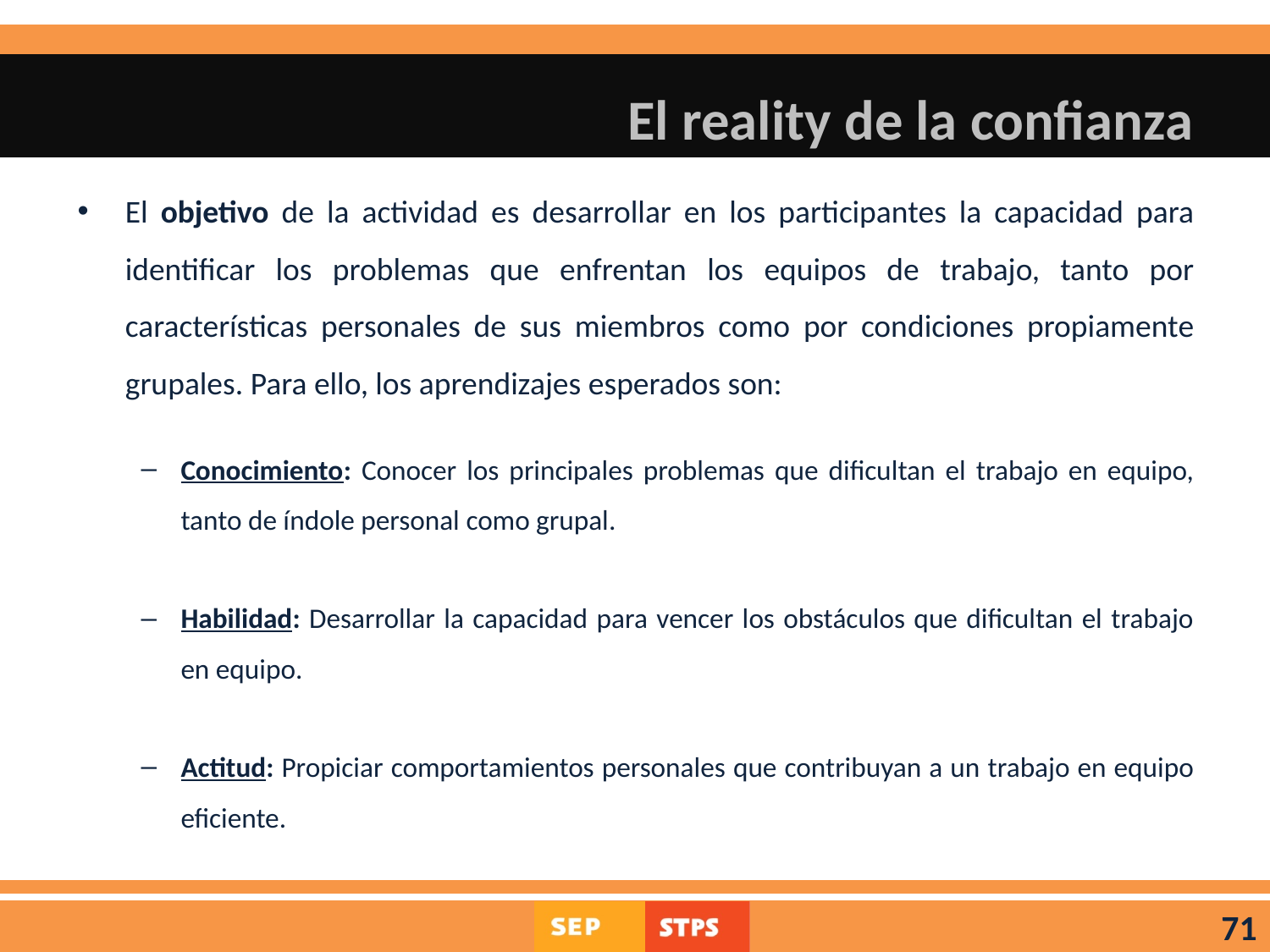

# El reality de la confianza
El objetivo de la actividad es desarrollar en los participantes la capacidad para identificar los problemas que enfrentan los equipos de trabajo, tanto por características personales de sus miembros como por condiciones propiamente grupales. Para ello, los aprendizajes esperados son:

Conocimiento: Conocer los principales problemas que dificultan el trabajo en equipo, tanto de índole personal como grupal.

Habilidad: Desarrollar la capacidad para vencer los obstáculos que dificultan el trabajo en equipo.

Actitud: Propiciar comportamientos personales que contribuyan a un trabajo en equipo eficiente.

71